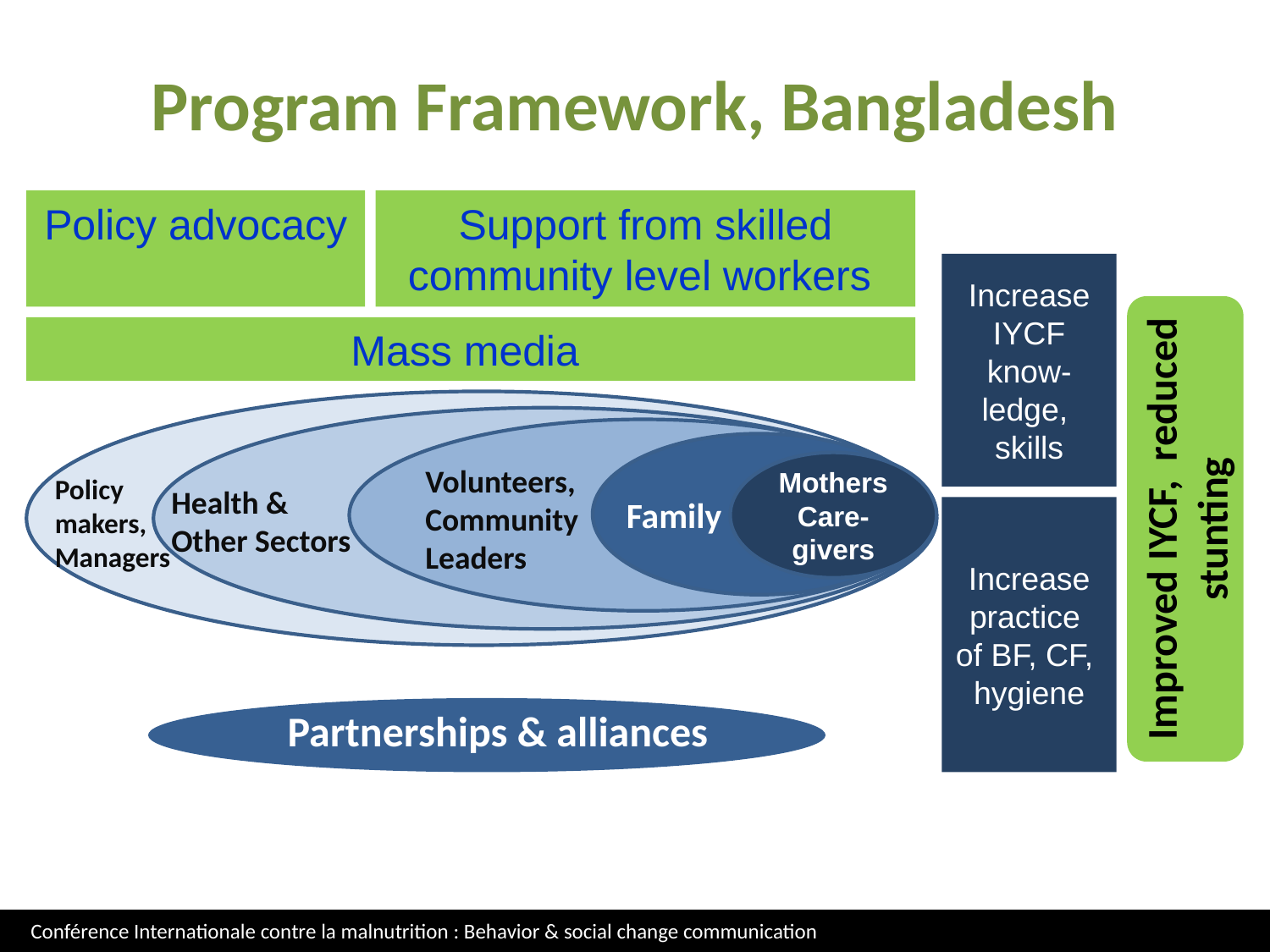

# Program Framework, Bangladesh
Policy advocacy

Support from skilled community level workers
Increase IYCF know-ledge,
skills
Improved IYCF,  reduced
stunting
Mass media

MothersCare-givers
Volunteers,
Community Leaders
Policy makers, Managers
Health &
Other Sectors
Family
Increase practice  of BF, CF,
hygiene

Partnerships & alliances
Conférence Internationale contre la malnutrition : Behavior & social change communication